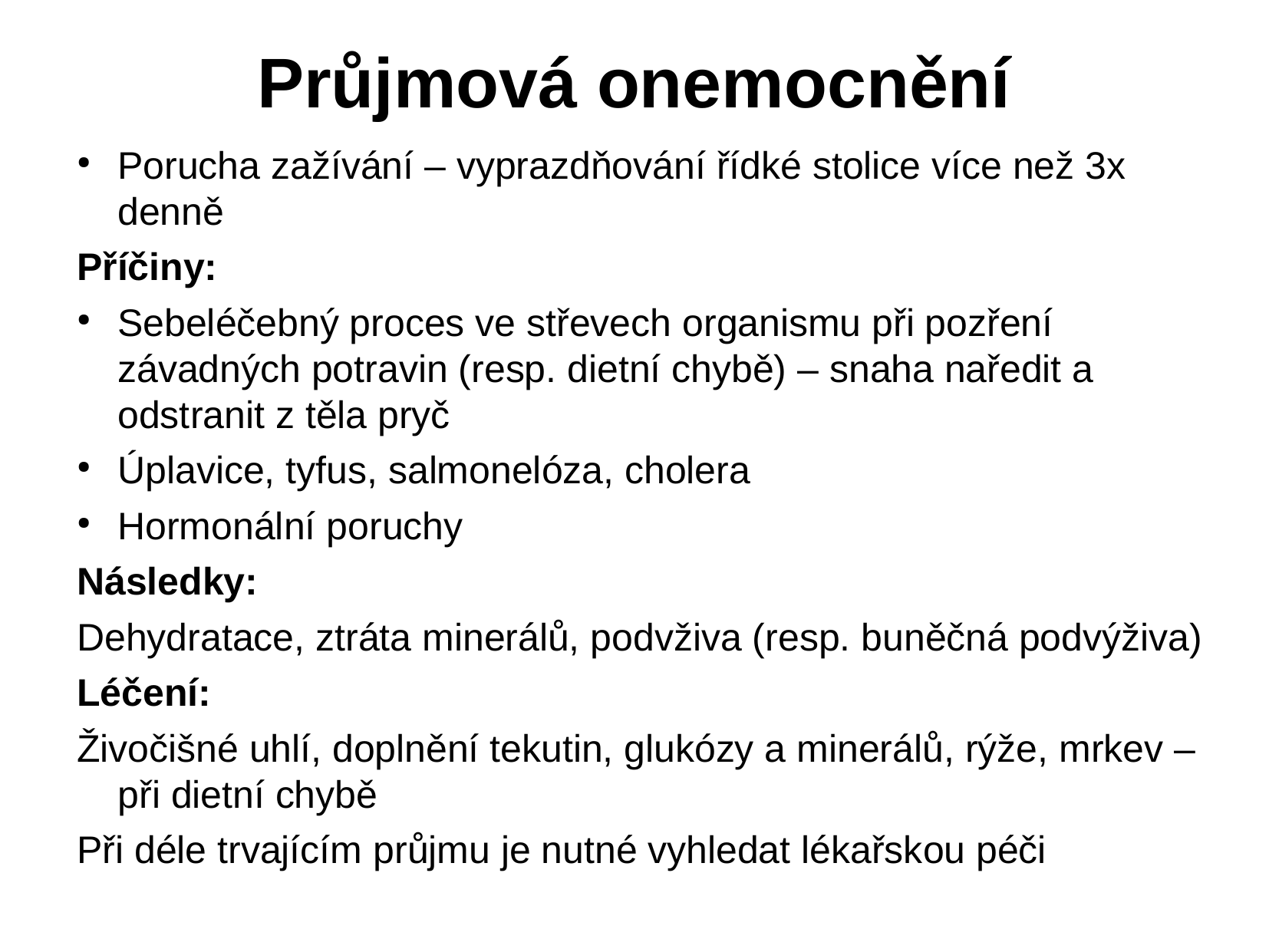

# Průjmová onemocnění
Porucha zažívání – vyprazdňování řídké stolice více než 3x denně
Příčiny:
Sebeléčebný proces ve střevech organismu při pozření závadných potravin (resp. dietní chybě) – snaha naředit a odstranit z těla pryč
Úplavice, tyfus, salmonelóza, cholera
Hormonální poruchy
Následky:
Dehydratace, ztráta minerálů, podvživa (resp. buněčná podvýživa)
Léčení:
Živočišné uhlí, doplnění tekutin, glukózy a minerálů, rýže, mrkev – při dietní chybě
Při déle trvajícím průjmu je nutné vyhledat lékařskou péči